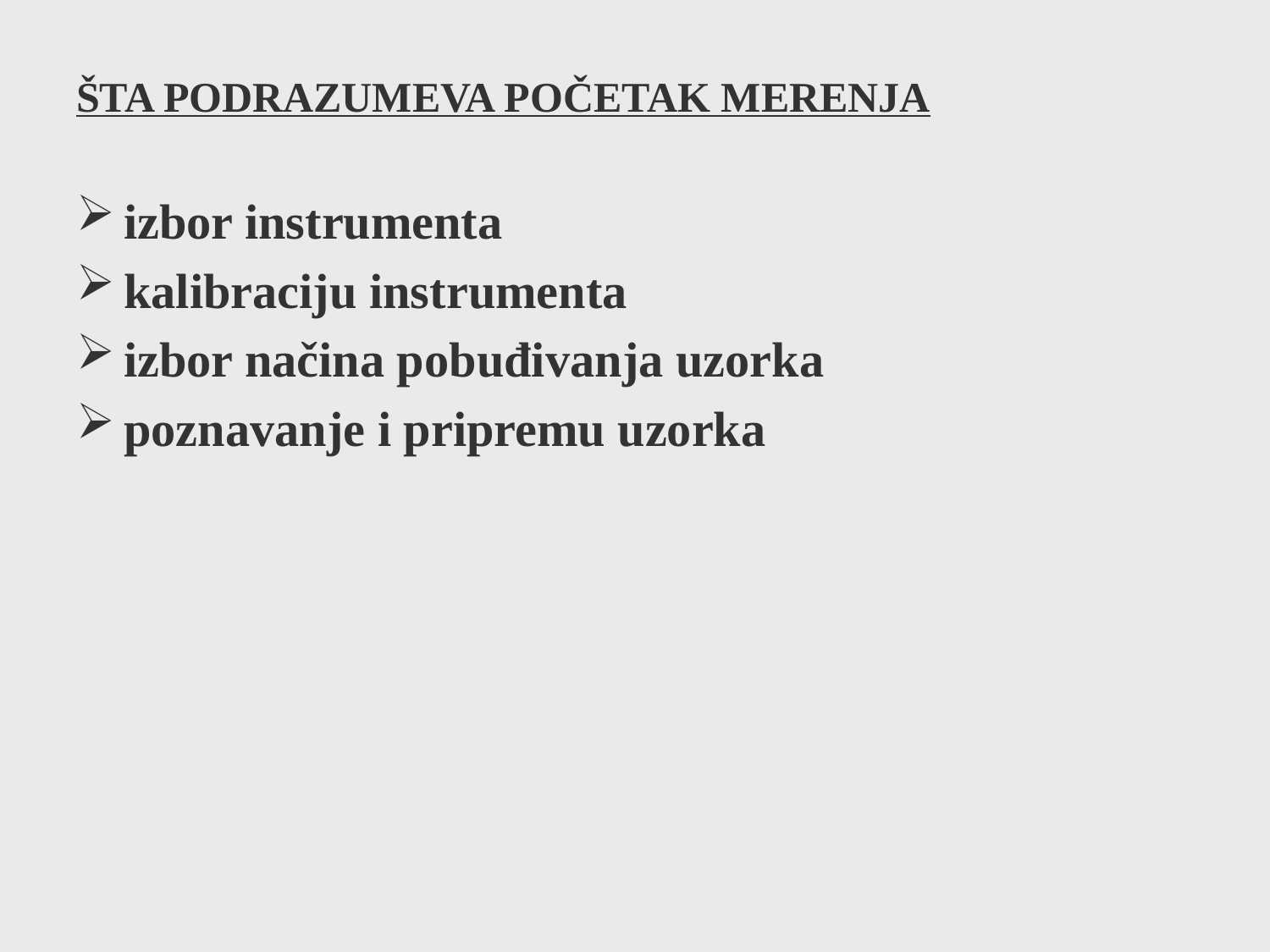

ŠTA PODRAZUMEVA POČETAK MERENJA

izbor instrumenta
kalibraciju instrumenta
izbor načina pobuđivanja uzorka
poznavanje i pripremu uzorka